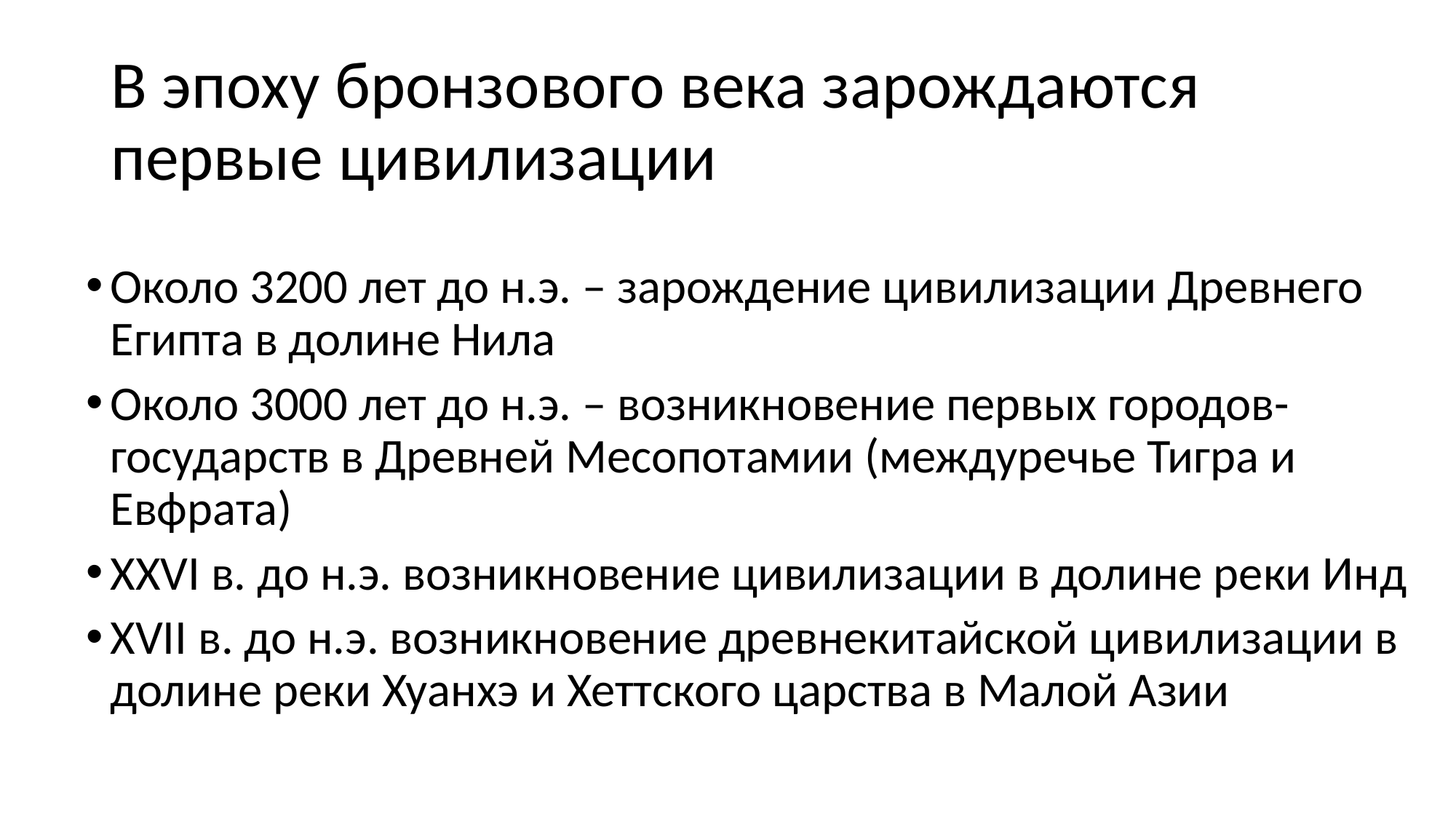

# В эпоху бронзового века зарождаются первые цивилизации

Около 3200 лет до н.э. – зарождение цивилизации Древнего Египта в долине Нила
Около 3000 лет до н.э. – возникновение первых городов-государств в Древней Месопотамии (междуречье Тигра и Евфрата)
XXVI в. до н.э. возникновение цивилизации в долине реки Инд
XVII в. до н.э. возникновение древнекитайской цивилизации в долине реки Хуанхэ и Хеттского царства в Малой Азии